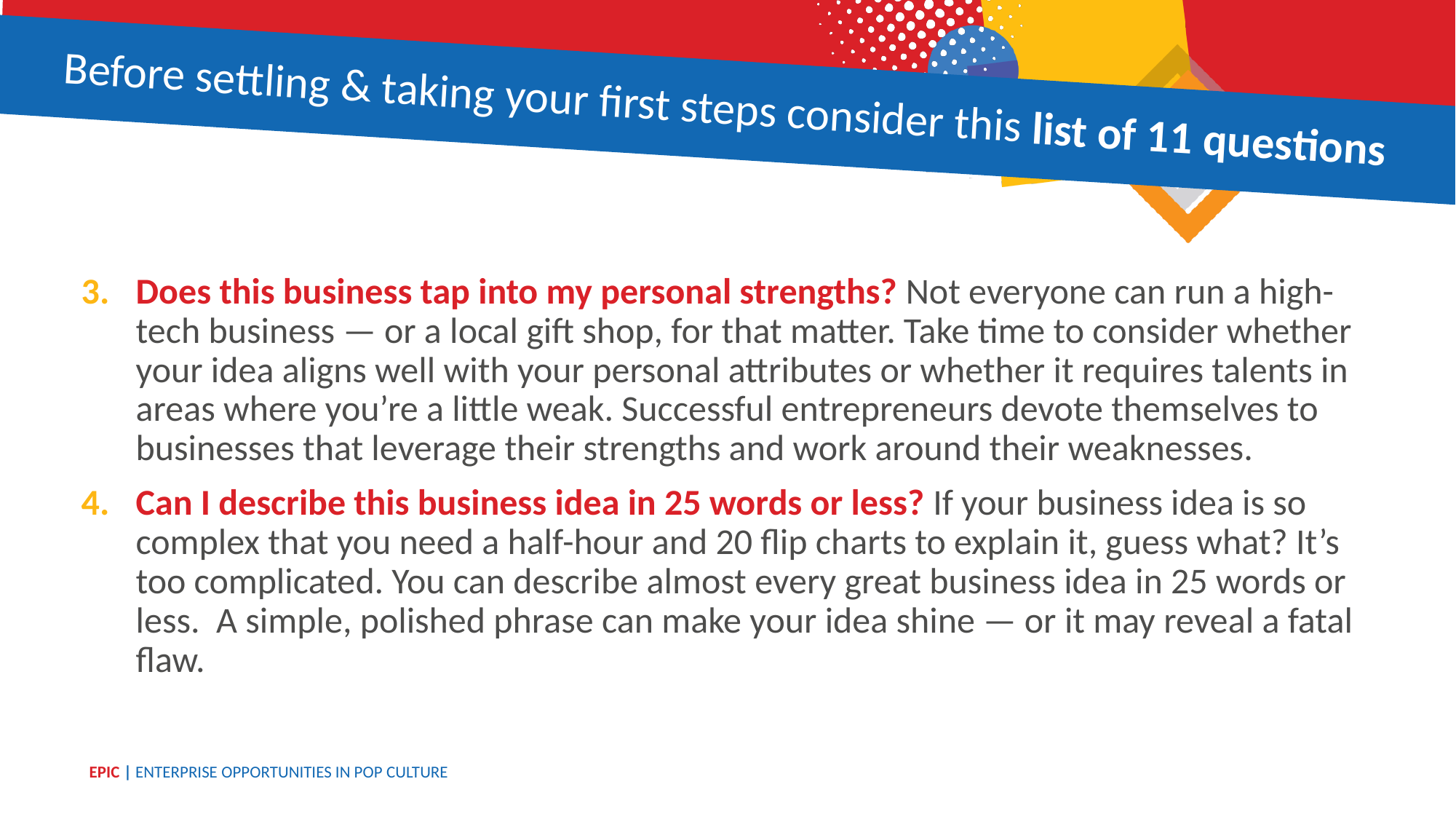

Before settling & taking your first steps consider this list of 11 questions

Does this business tap into my personal strengths? Not everyone can run a high-tech business — or a local gift shop, for that matter. Take time to consider whether your idea aligns well with your personal attributes or whether it requires talents in areas where you’re a little weak. Successful entrepreneurs devote themselves to businesses that leverage their strengths and work around their weaknesses.
Can I describe this business idea in 25 words or less? If your business idea is so complex that you need a half-hour and 20 flip charts to explain it, guess what? It’s too complicated. You can describe almost every great business idea in 25 words or less.  A simple, polished phrase can make your idea shine — or it may reveal a fatal flaw.